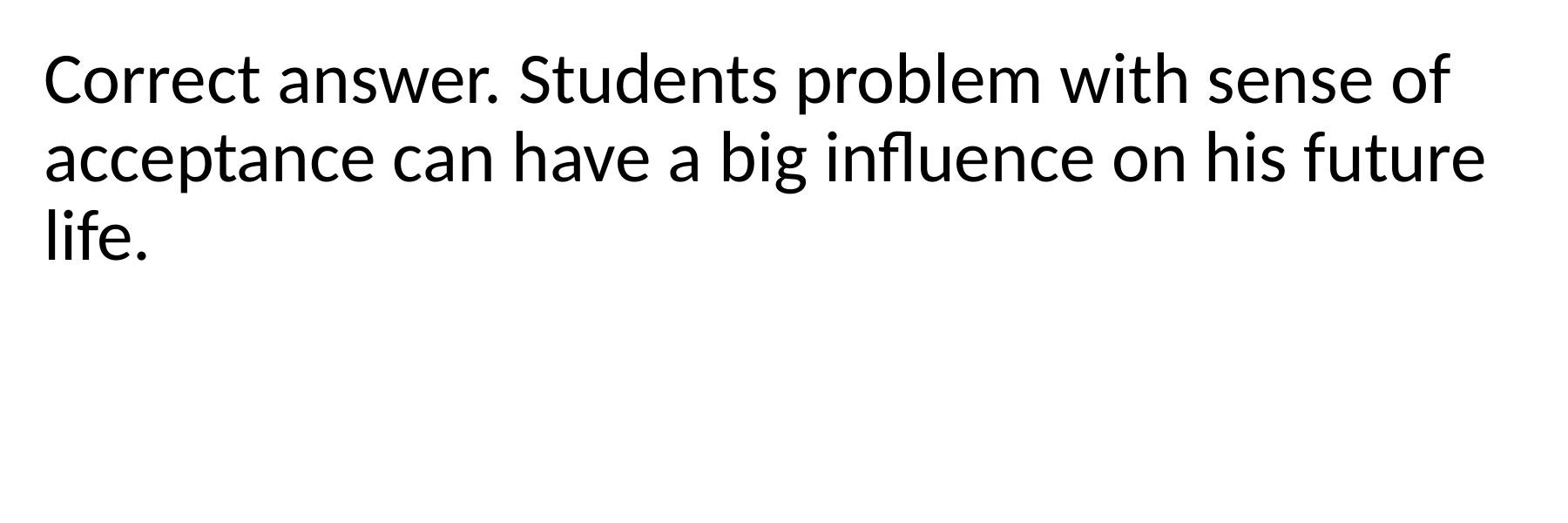

Correct answer. Students problem with sense of acceptance can have a big influence on his future life.